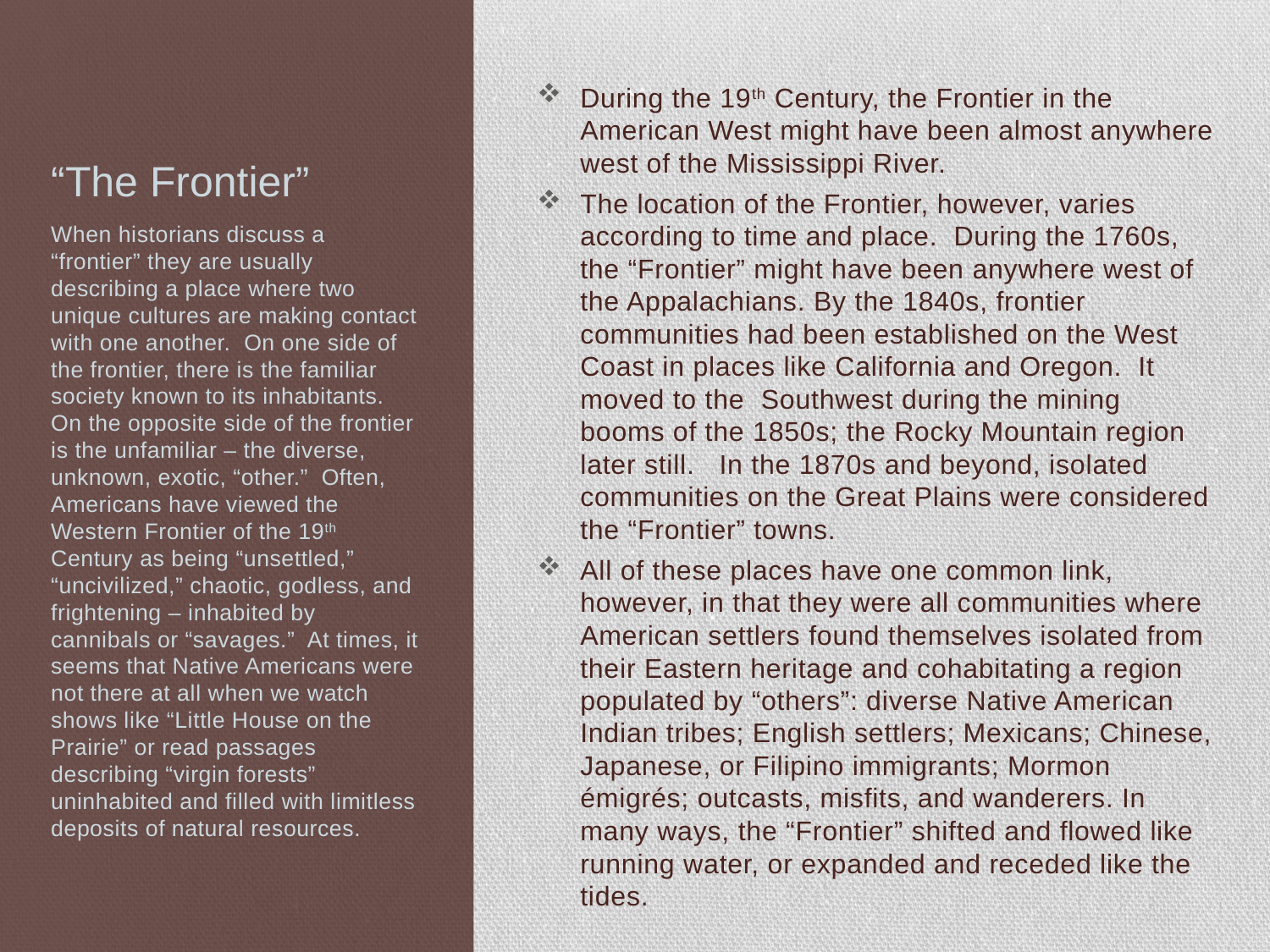

# “The Frontier”
During the 19th Century, the Frontier in the American West might have been almost anywhere west of the Mississippi River.
The location of the Frontier, however, varies according to time and place.  During the 1760s, the “Frontier” might have been anywhere west of the Appalachians. By the 1840s, frontier communities had been established on the West Coast in places like California and Oregon.  It moved to the  Southwest during the mining booms of the 1850s; the Rocky Mountain region later still.   In the 1870s and beyond, isolated communities on the Great Plains were considered the “Frontier” towns.
All of these places have one common link, however, in that they were all communities where American settlers found themselves isolated from their Eastern heritage and cohabitating a region populated by “others”: diverse Native American Indian tribes; English settlers; Mexicans; Chinese, Japanese, or Filipino immigrants; Mormon émigrés; outcasts, misfits, and wanderers. In many ways, the “Frontier” shifted and flowed like running water, or expanded and receded like the tides.

When historians discuss a “frontier” they are usually describing a place where two unique cultures are making contact with one another.  On one side of the frontier, there is the familiar society known to its inhabitants.  On the opposite side of the frontier is the unfamiliar – the diverse, unknown, exotic, “other.”  Often, Americans have viewed the Western Frontier of the 19th Century as being “unsettled,” “uncivilized,” chaotic, godless, and frightening – inhabited by cannibals or “savages.”  At times, it seems that Native Americans were not there at all when we watch shows like “Little House on the Prairie” or read passages describing “virgin forests” uninhabited and filled with limitless deposits of natural resources.